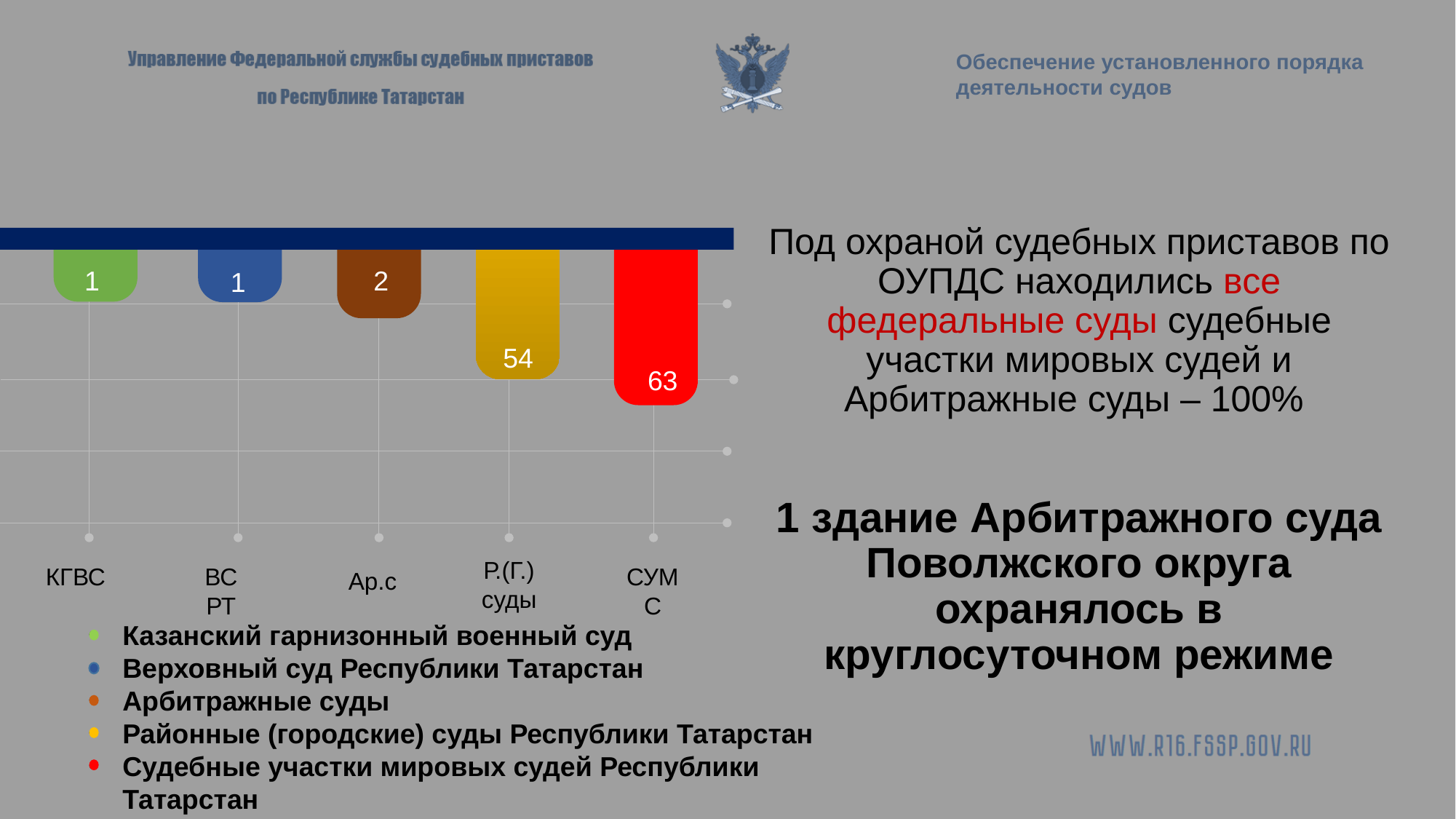

Обеспечение установленного порядка деятельности судов

Под охраной судебных приставов по ОУПДС находились все федеральные суды судебные участки мировых судей и Арбитражные суды – 100%

1 здание Арбитражного суда Поволжского округа охранялось в круглосуточном режиме

Р.(Г.) суды
КГВС
ВС РТ
СУМС
Ар.с
1
2
1
54
63
Казанский гарнизонный военный суд
Верховный суд Республики Татарстан
Арбитражные суды
Районные (городские) суды Республики Татарстан
Судебные участки мировых судей Республики Татарстан